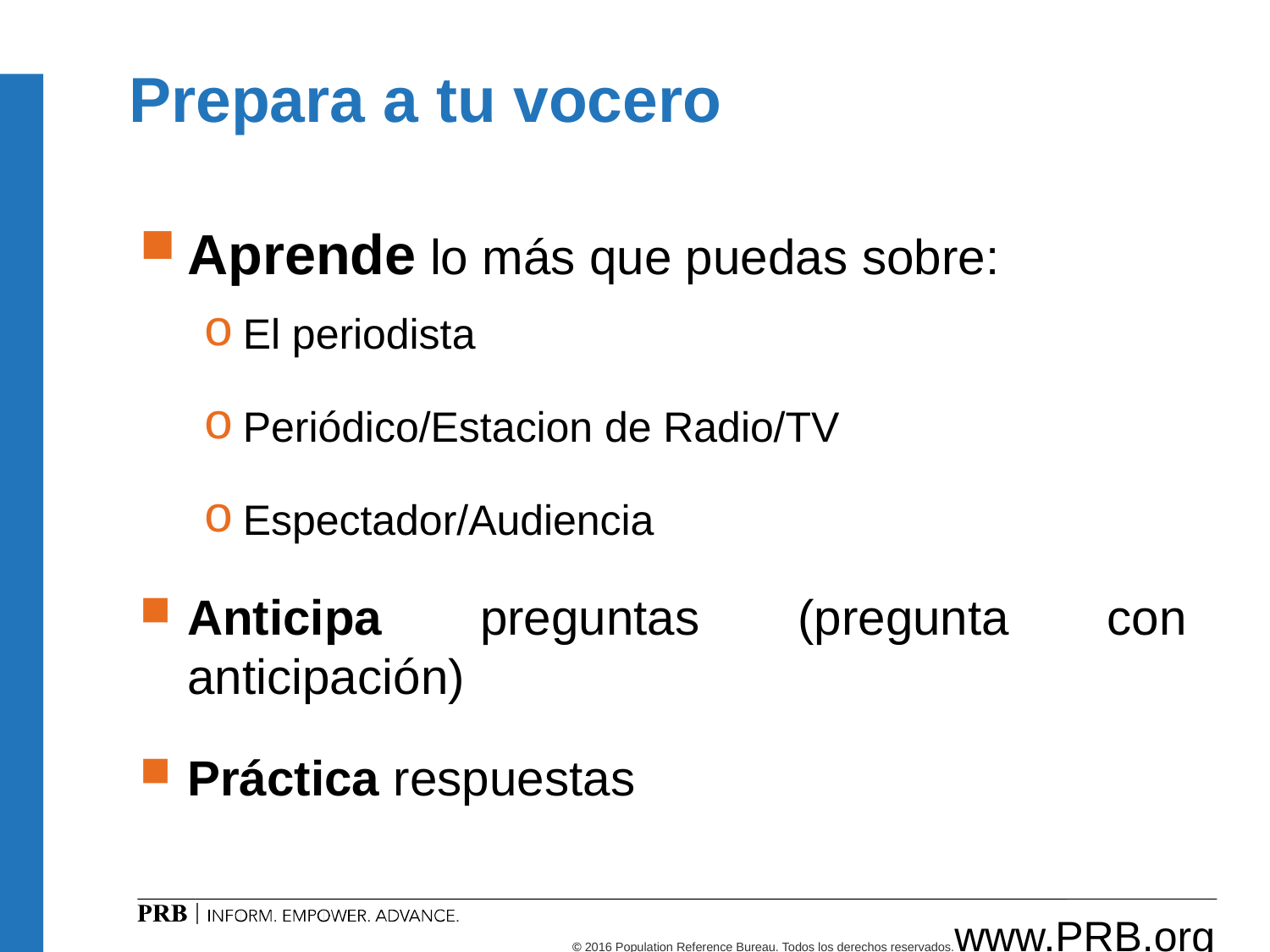

# Prepara a tu vocero
Aprende lo más que puedas sobre:
El periodista
Periódico/Estacion de Radio/TV
Espectador/Audiencia
Anticipa preguntas (pregunta con anticipación)
Práctica respuestas